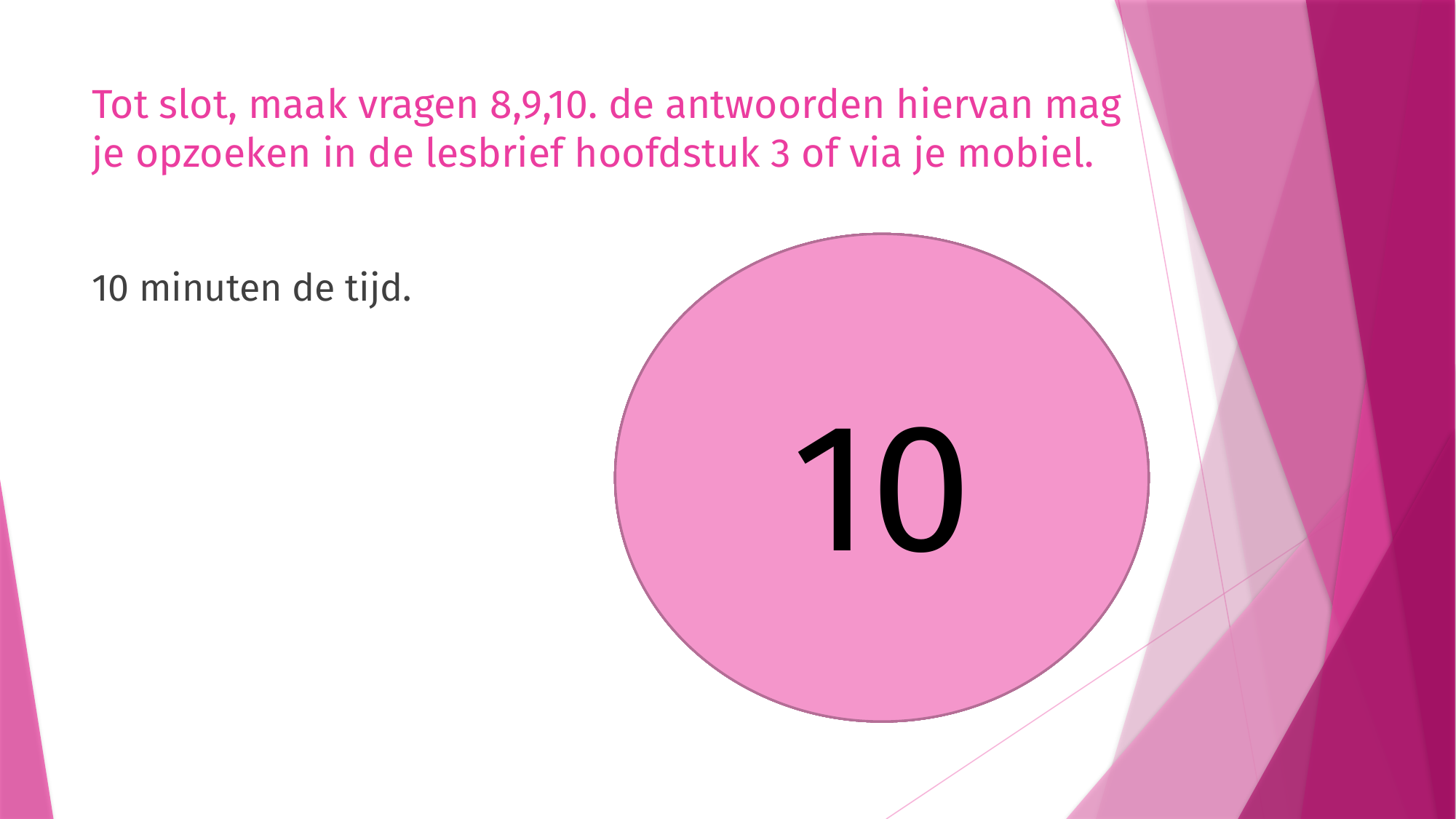

# Tot slot, maak vragen 8,9,10. de antwoorden hiervan mag je opzoeken in de lesbrief hoofdstuk 3 of via je mobiel.
10
9
8
5
6
7
4
3
1
2
10 minuten de tijd.